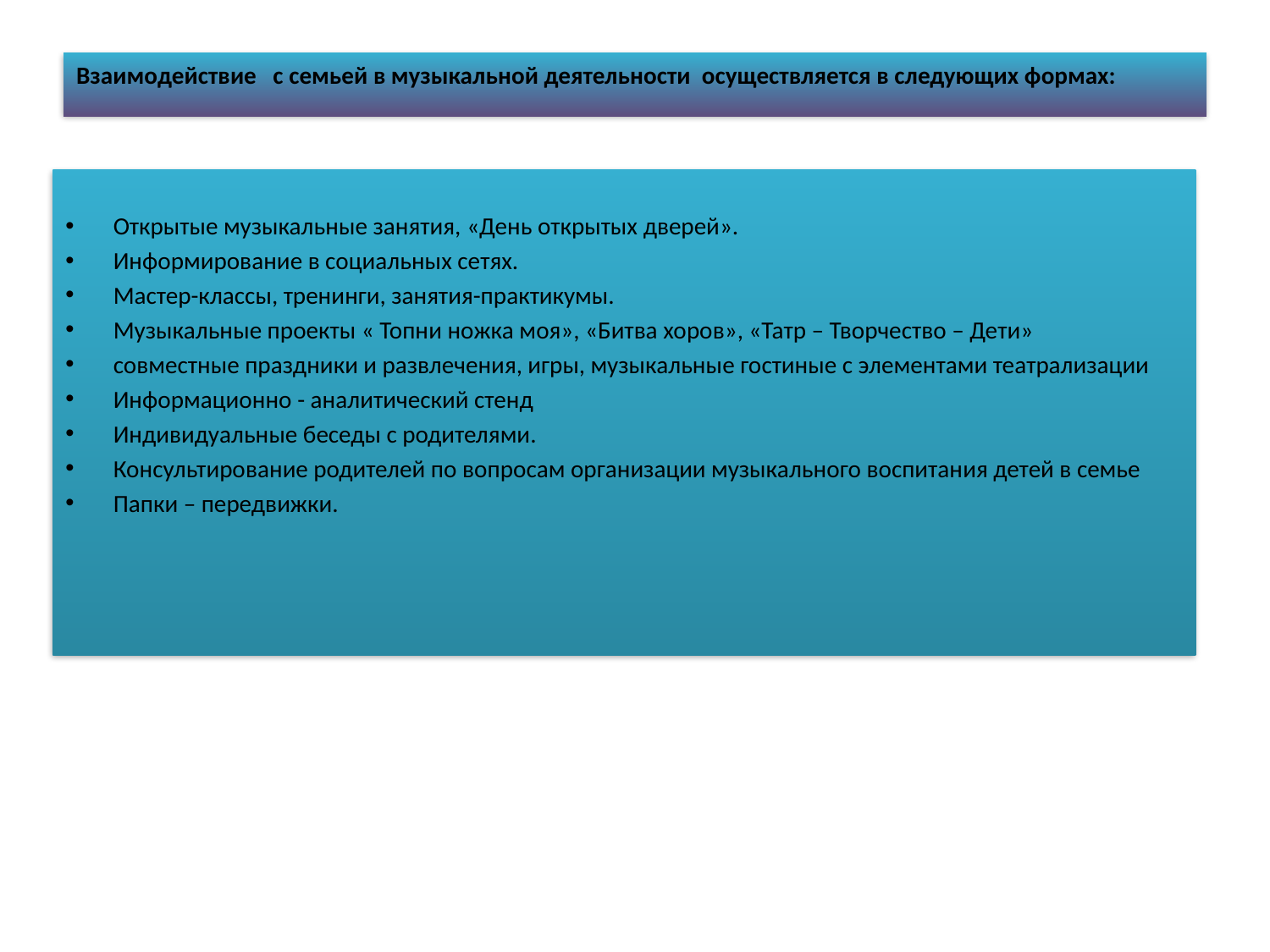

Взаимодействие   с семьей в музыкальной деятельности  осуществляется в следующих формах:

Открытые музыкальные занятия, «День открытых дверей».
Информирование в социальных сетях.
Мастер-классы, тренинги, занятия-практикумы.
Музыкальные проекты « Топни ножка моя», «Битва хоров», «Татр – Творчество – Дети»
совместные праздники и развлечения, игры, музыкальные гостиные с элементами театрализации
Информационно - аналитический стенд
Индивидуальные беседы с родителями.
Консультирование родителей по вопросам организации музыкального воспитания детей в семье
Папки – передвижки.